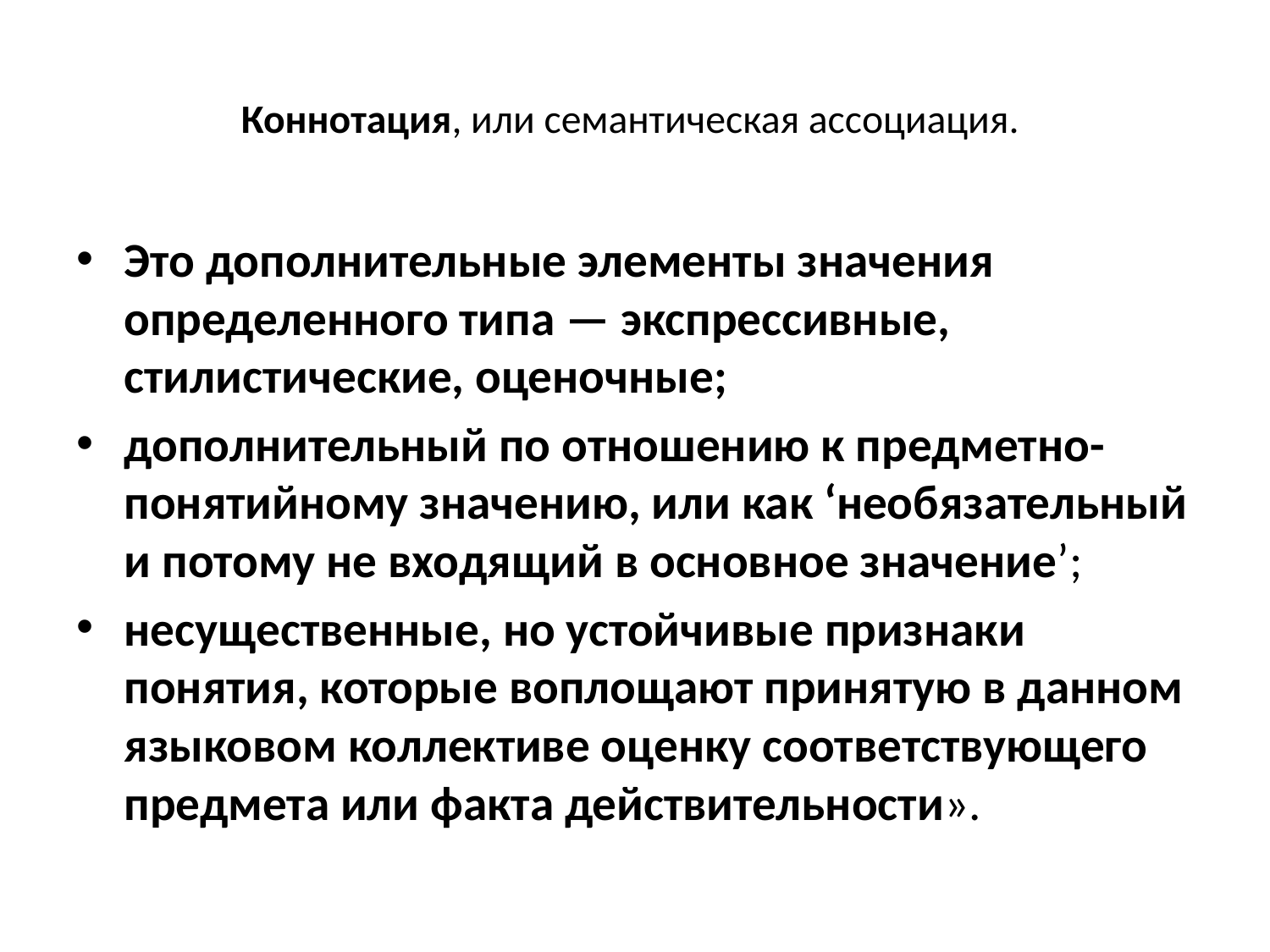

# Коннотация, или семантическая ассоциация.
Это дополнительные элементы значения определенного типа — экспрессивные, стилистические, оценочные;
дополнительный по отношению к предметно-понятийному значению, или как ‘необязательный и потому не входящий в основное значение’;
несущественные, но устойчивые признаки понятия, которые воплощают принятую в данном языковом коллективе оценку соответствующего предмета или факта действительности».